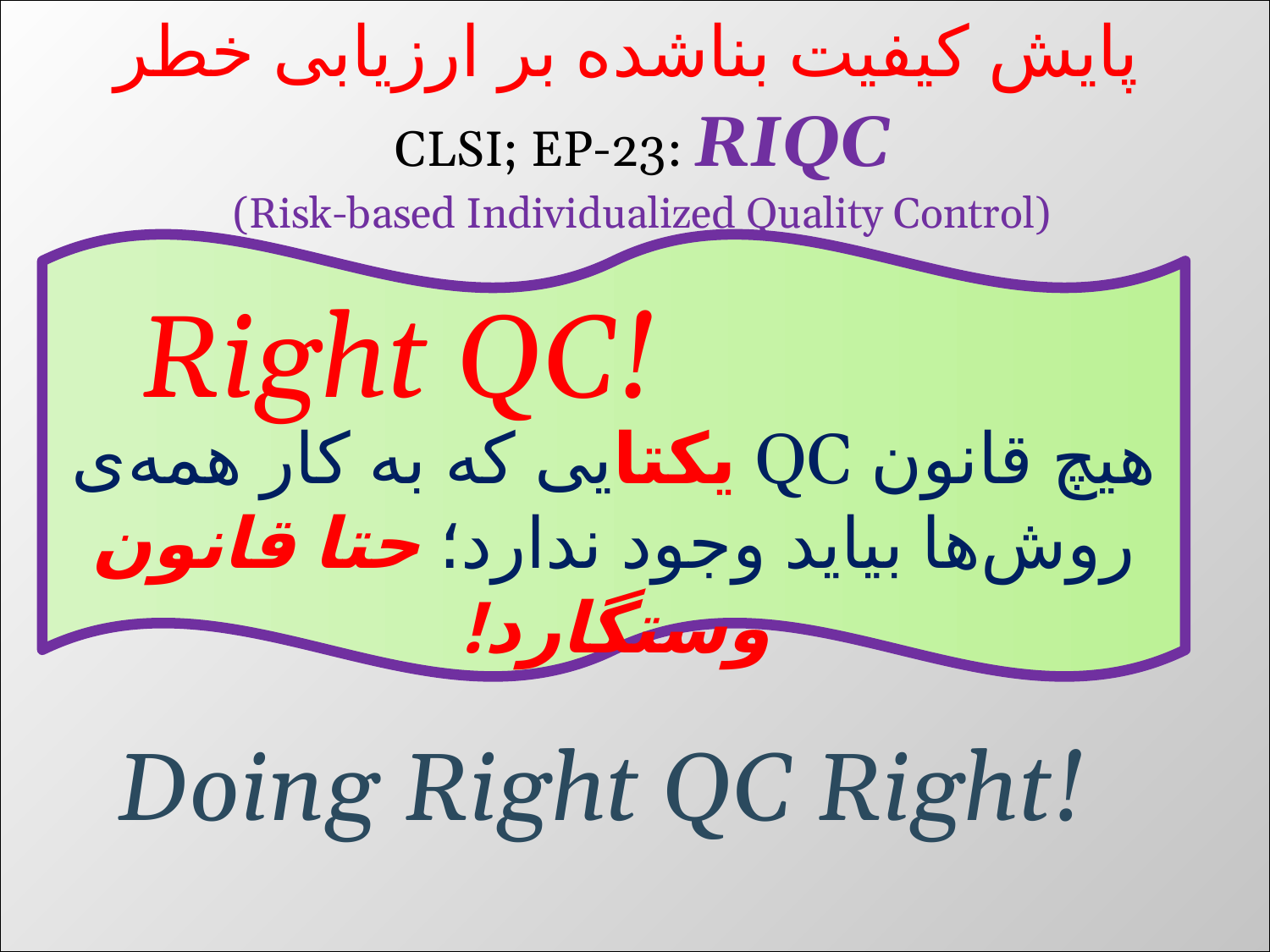

پایش کیفیت بناشده بر ارزیابی خطر
CLSI; EP-23: RIQC
(Risk-based Individualized Quality Control)

هیچ قانون QC یکتایی که به کار همه‌ی روش‌ها بیاید وجود ندارد؛ حتا قانون وستگارد!
Right QC!
Doing Right QC Right!